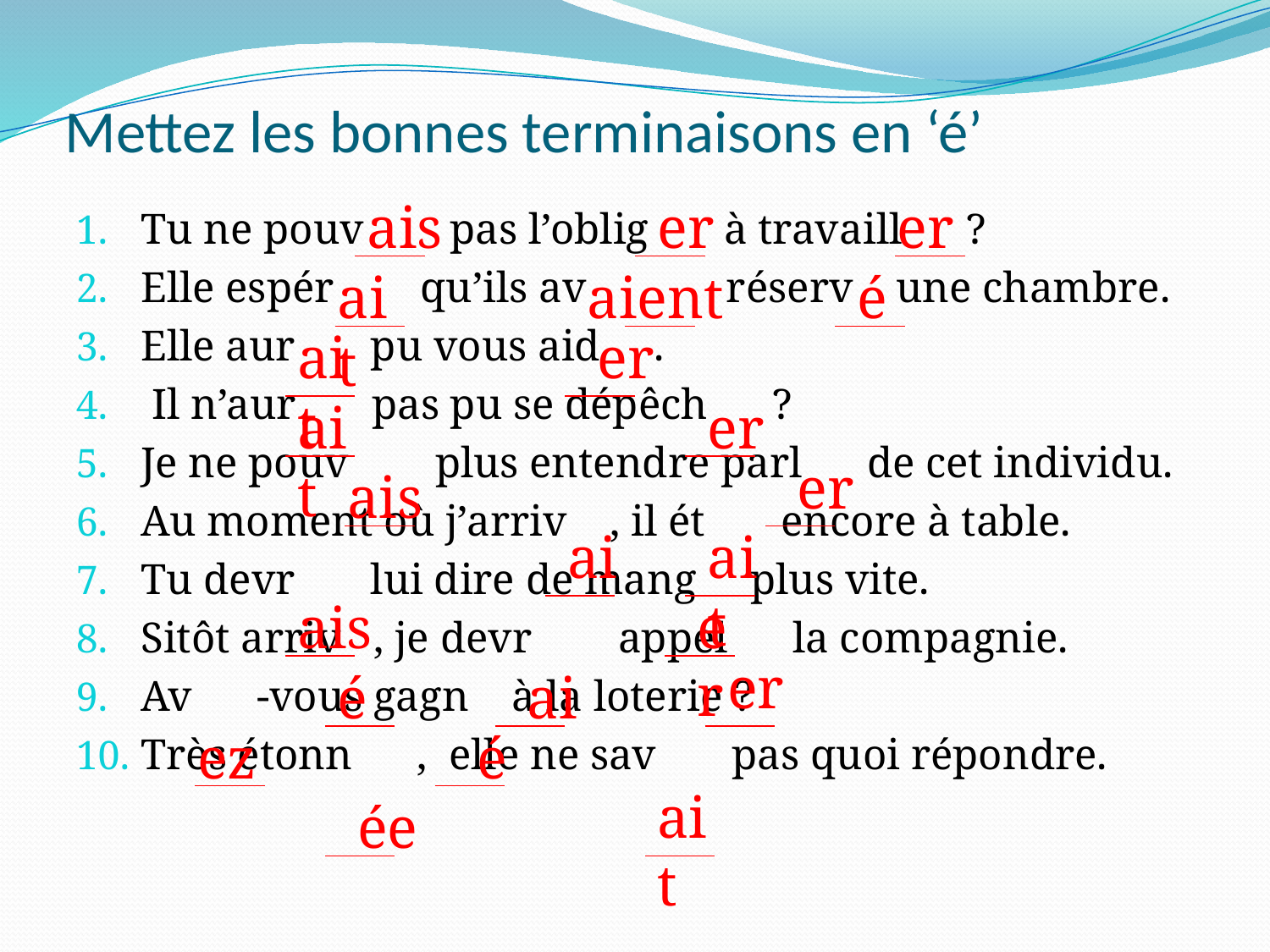

# Mettez les bonnes terminaisons en ‘é’
ais
er
er
Tu ne pouv        pas l’oblig       à travaill      ?
Elle espér        qu’ils av             réserv    une chambre.
Elle aur       pu vous aid     .
 Il n’aur       pas pu se dépêch      ?
Je ne pouv        plus entendre parl      de cet individu.
Au moment où j’arriv    , il ét       encore à table.
Tu devr       lui dire de mang     plus vite.
Sitôt arriv   , je devr        appel      la compagnie.
Av      -vous gagn    à la loterie ?
Très étonn      ,  elle ne sav       pas quoi répondre.
ait
é
aient
ait
er
ait
er
er
ais
ai
ait
ais
er
er
ai
é
ez
é
ait
ée